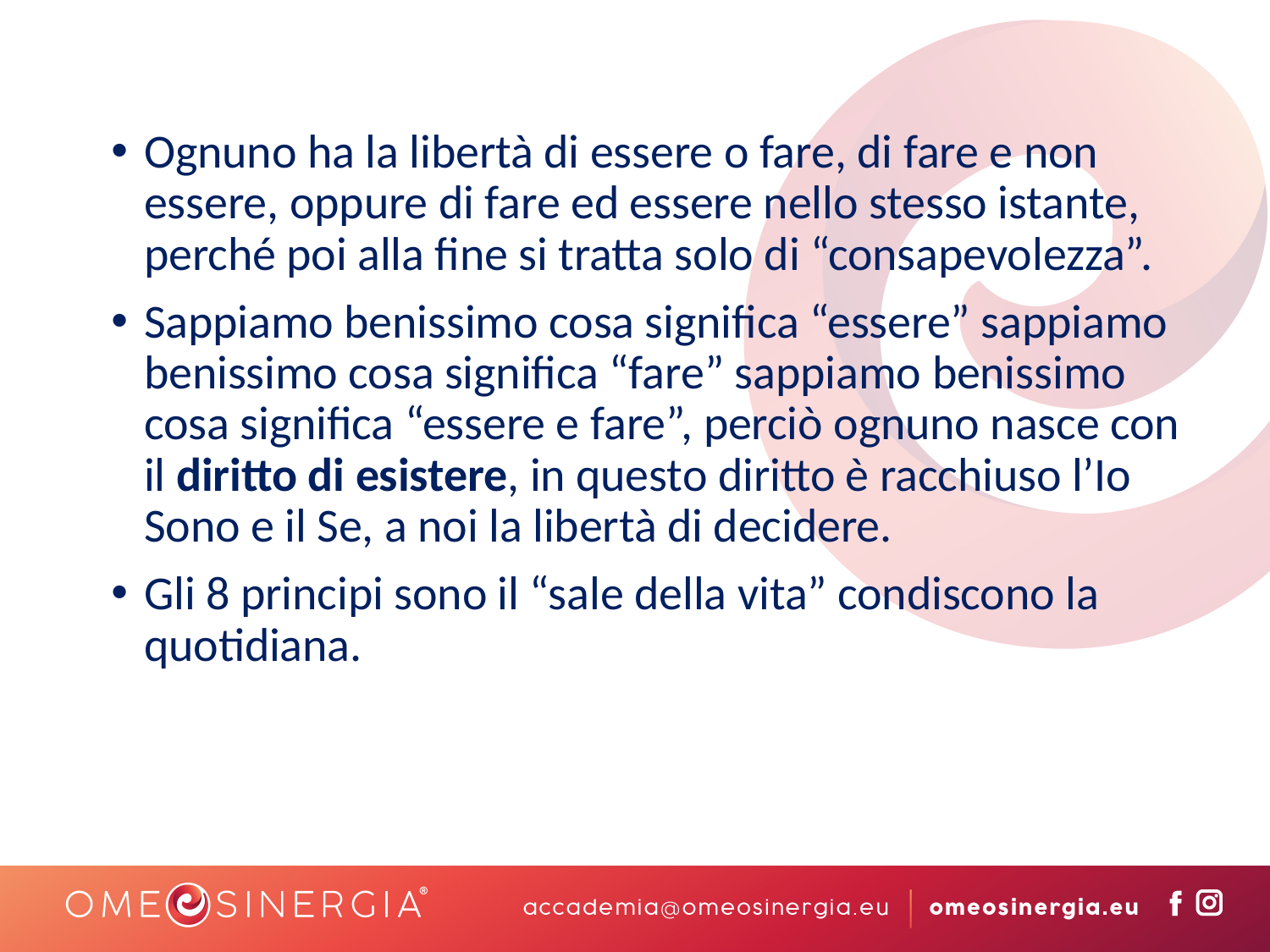

Ognuno ha la libertà di essere o fare, di fare e non essere, oppure di fare ed essere nello stesso istante, perché poi alla fine si tratta solo di “consapevolezza”.
Sappiamo benissimo cosa significa “essere” sappiamo benissimo cosa significa “fare” sappiamo benissimo cosa significa “essere e fare”, perciò ognuno nasce con il diritto di esistere, in questo diritto è racchiuso l’Io Sono e il Se, a noi la libertà di decidere.
Gli 8 principi sono il “sale della vita” condiscono la quotidiana.